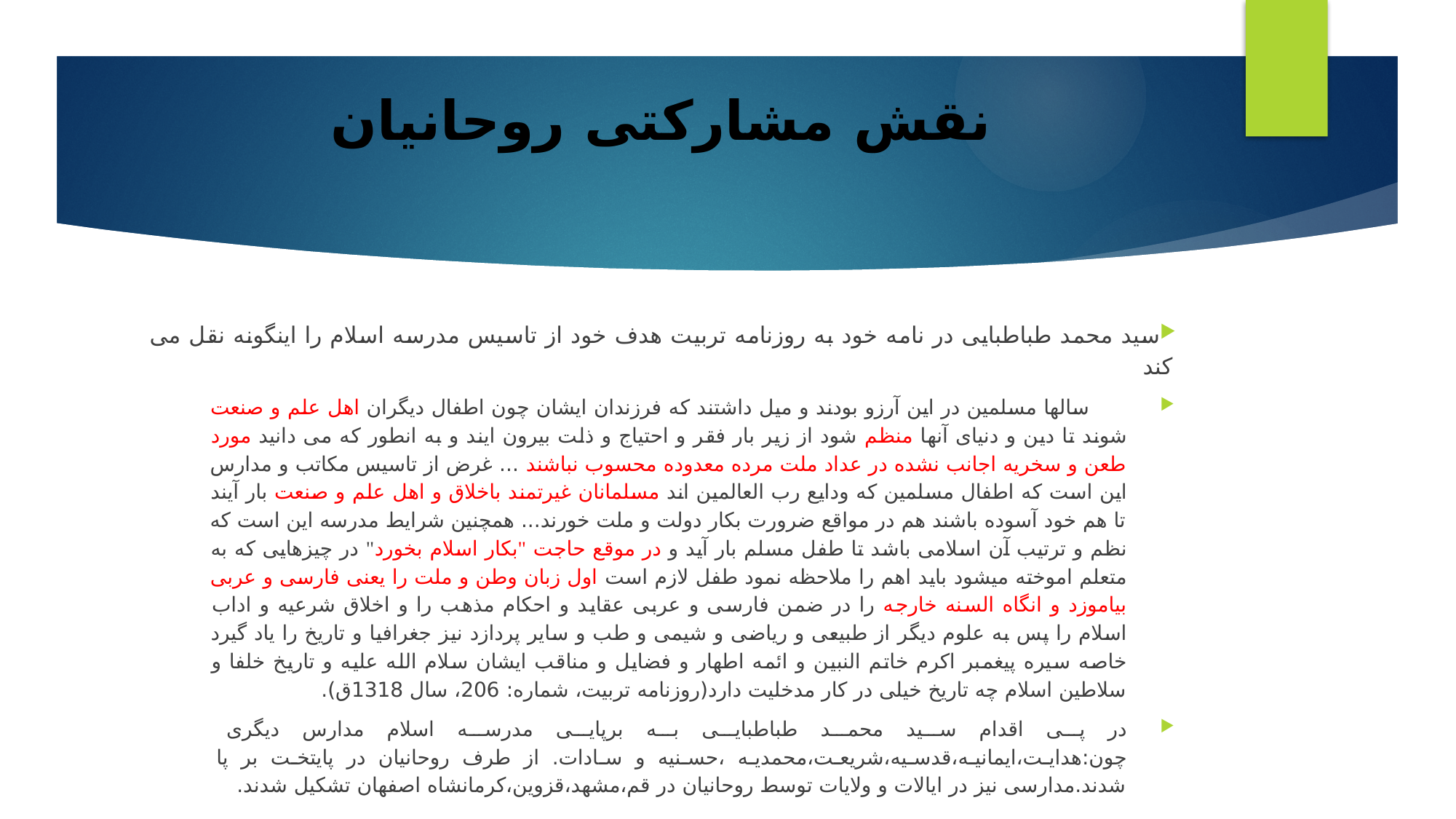

# نقش مشارکتی روحانیان
سید محمد طباطبایی در نامه خود به روزنامه تربیت هدف خود از تاسیس مدرسه اسلام را اینگونه نقل می کند
     سالها مسلمین در این آرزو بودند و میل داشتند که فرزندان ایشان چون اطفال دیگران اهل علم و صنعت شوند تا دین و دنیای آنها منظم شود از زیر بار فقر و احتیاج و ذلت بیرون ایند و به انطور که می دانید مورد طعن و سخریه اجانب نشده در عداد ملت مرده معدوده محسوب نباشند ... غرض از تاسیس مکاتب و مدارس این است که اطفال مسلمین که ودایع رب العالمین اند مسلمانان غیرتمند باخلاق و اهل علم و صنعت بار آیند تا هم خود آسوده باشند هم در مواقع ضرورت بکار دولت و ملت خورند... همچنین شرایط مدرسه این است که نظم و ترتیب آن اسلامی باشد تا طفل مسلم بار آید و در موقع حاجت "بکار اسلام بخورد" در چیزهایی که به متعلم اموخته میشود باید اهم را ملاحظه نمود طفل لازم است اول زبان وطن و ملت را یعنی فارسی و عربی بیاموزد و انگاه السنه خارجه را در ضمن فارسی و عربی عقاید و احکام مذهب را و اخلاق شرعیه و اداب اسلام را پس به علوم دیگر از طبیعی و ریاضی و شیمی و طب و سایر پردازد نیز جغرافیا و تاریخ را یاد گیرد خاصه سیره پیغمبر اکرم خاتم النبین و ائمه اطهار و فضایل و مناقب ایشان سلام الله علیه و تاریخ خلفا و سلاطین اسلام چه تاریخ خیلی در کار مدخلیت دارد(روزنامه تربیت، شماره: 206، سال 1318ق).
در پی اقدام سید محمد طباطبایی به برپایی مدرسه اسلام مدارس دیگری چون:هدایت،ایمانیه،قدسیه،شریعت،محمدیه ،حسنیه و سادات. از طرف روحانیان در پایتخت بر پا شدند.مدارسی نیز در ایالات و ولایات توسط روحانیان در قم،مشهد،قزوین،کرمانشاه اصفهان تشکیل شدند.